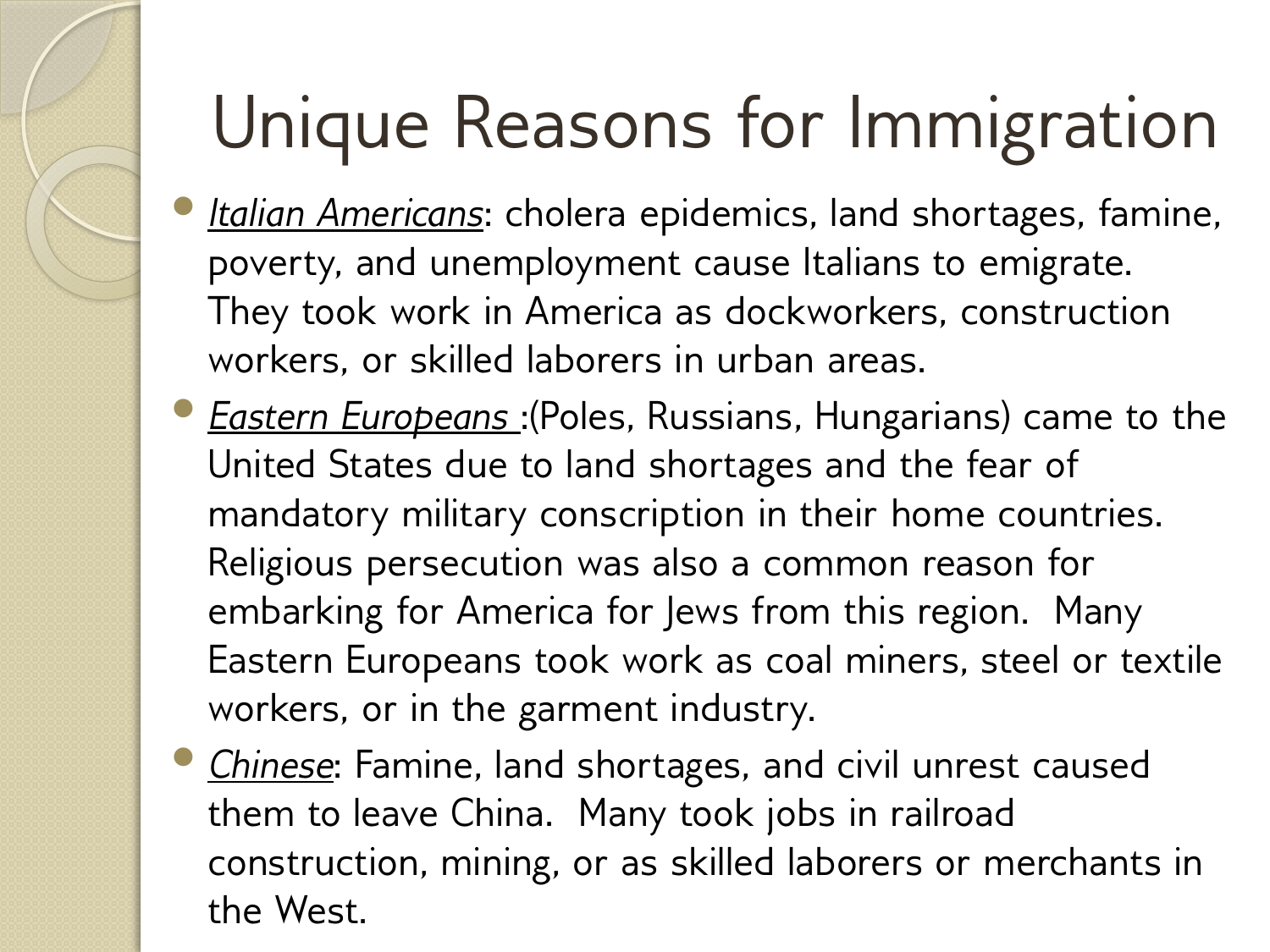

# Unique Reasons for Immigration
Italian Americans: cholera epidemics, land shortages, famine, poverty, and unemployment cause Italians to emigrate.  They took work in America as dockworkers, construction workers, or skilled laborers in urban areas.
Eastern Europeans :(Poles, Russians, Hungarians) came to the United States due to land shortages and the fear of mandatory military conscription in their home countries.  Religious persecution was also a common reason for embarking for America for Jews from this region.  Many Eastern Europeans took work as coal miners, steel or textile workers, or in the garment industry.
Chinese: Famine, land shortages, and civil unrest caused them to leave China.  Many took jobs in railroad construction, mining, or as skilled laborers or merchants in the West.